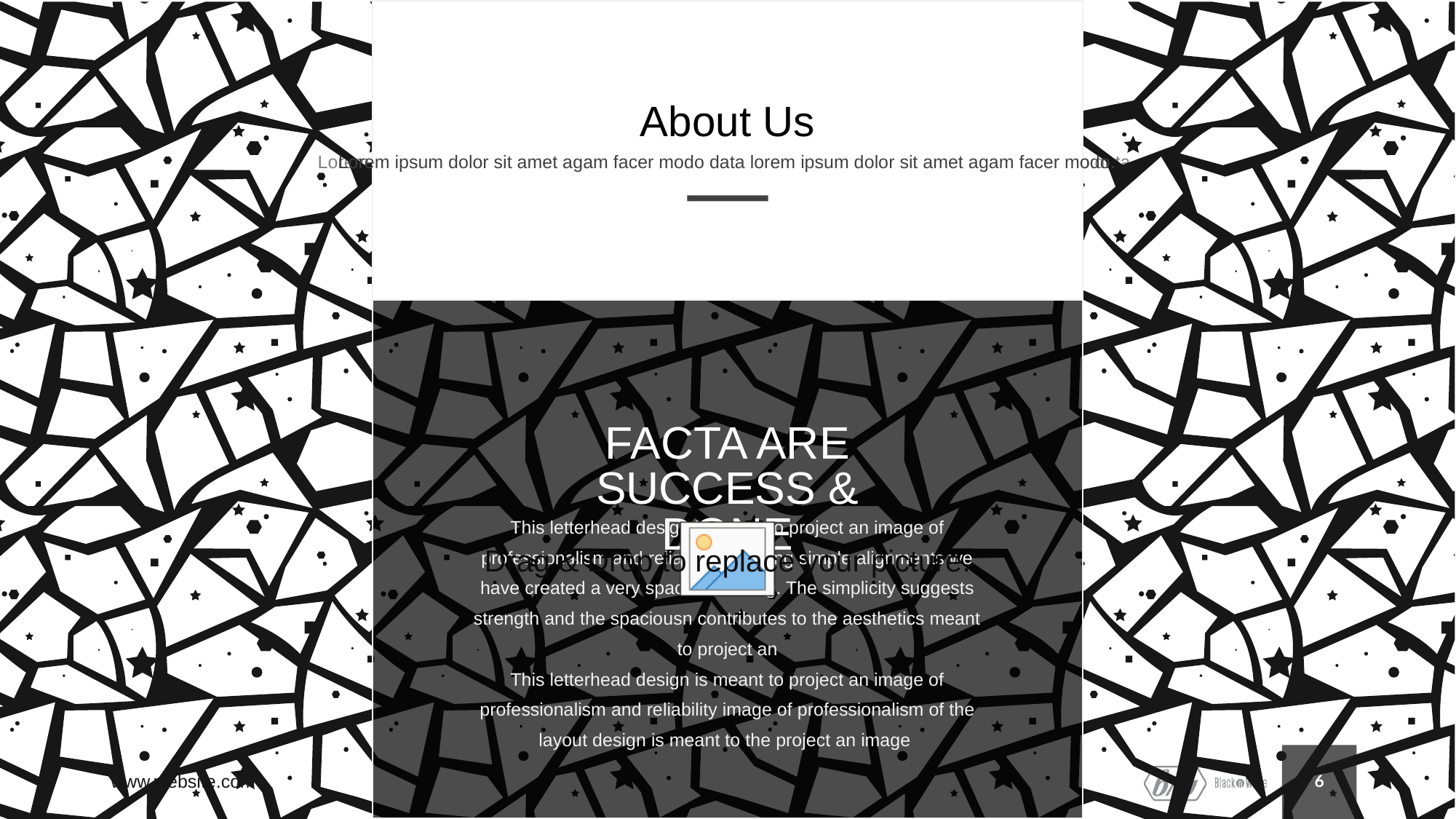

# About Us
Lorem ipsum dolor sit amet agam facer modo data lorem ipsum dolor sit amet agam facer modo.

FACTA ARE
SUCCESS & DONE

This letterhead design is meant to project an image of professionalism and reliability By using simple alignments we have created a very spacious feeling. The simplicity suggests strength and the spaciousn contributes to the aesthetics meant to project an
This letterhead design is meant to project an image of professionalism and reliability image of professionalism of the layout design is meant to the project an image
www.website.com